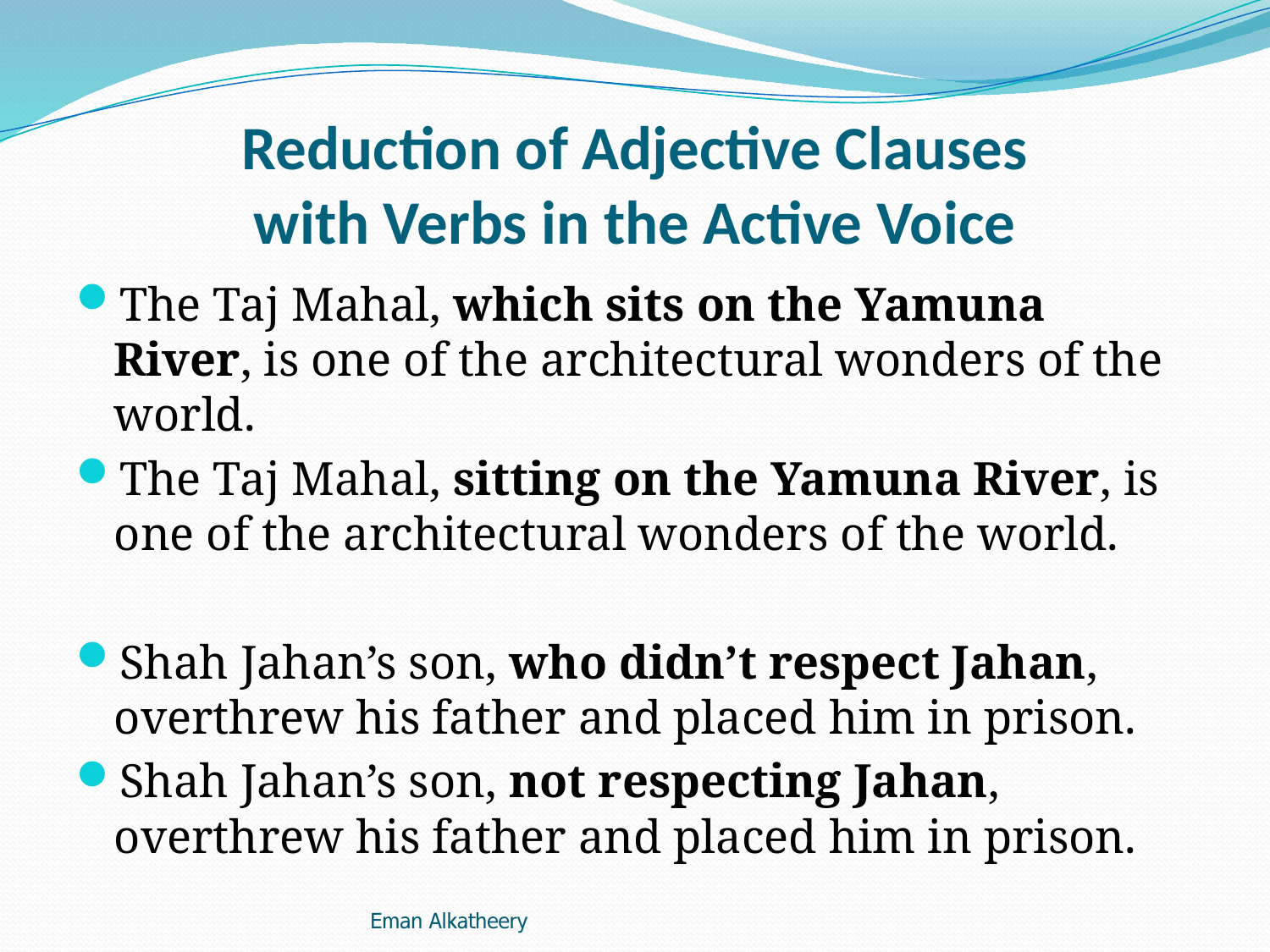

# Reduction of Adjective Clauses with Verbs in the Active Voice
The Taj Mahal, which sits on the Yamuna River, is one of the architectural wonders of the world.
The Taj Mahal, sitting on the Yamuna River, is one of the architectural wonders of the world.

Shah Jahan’s son, who didn’t respect Jahan, overthrew his father and placed him in prison.
Shah Jahan’s son, not respecting Jahan, overthrew his father and placed him in prison.

Eman Alkatheery